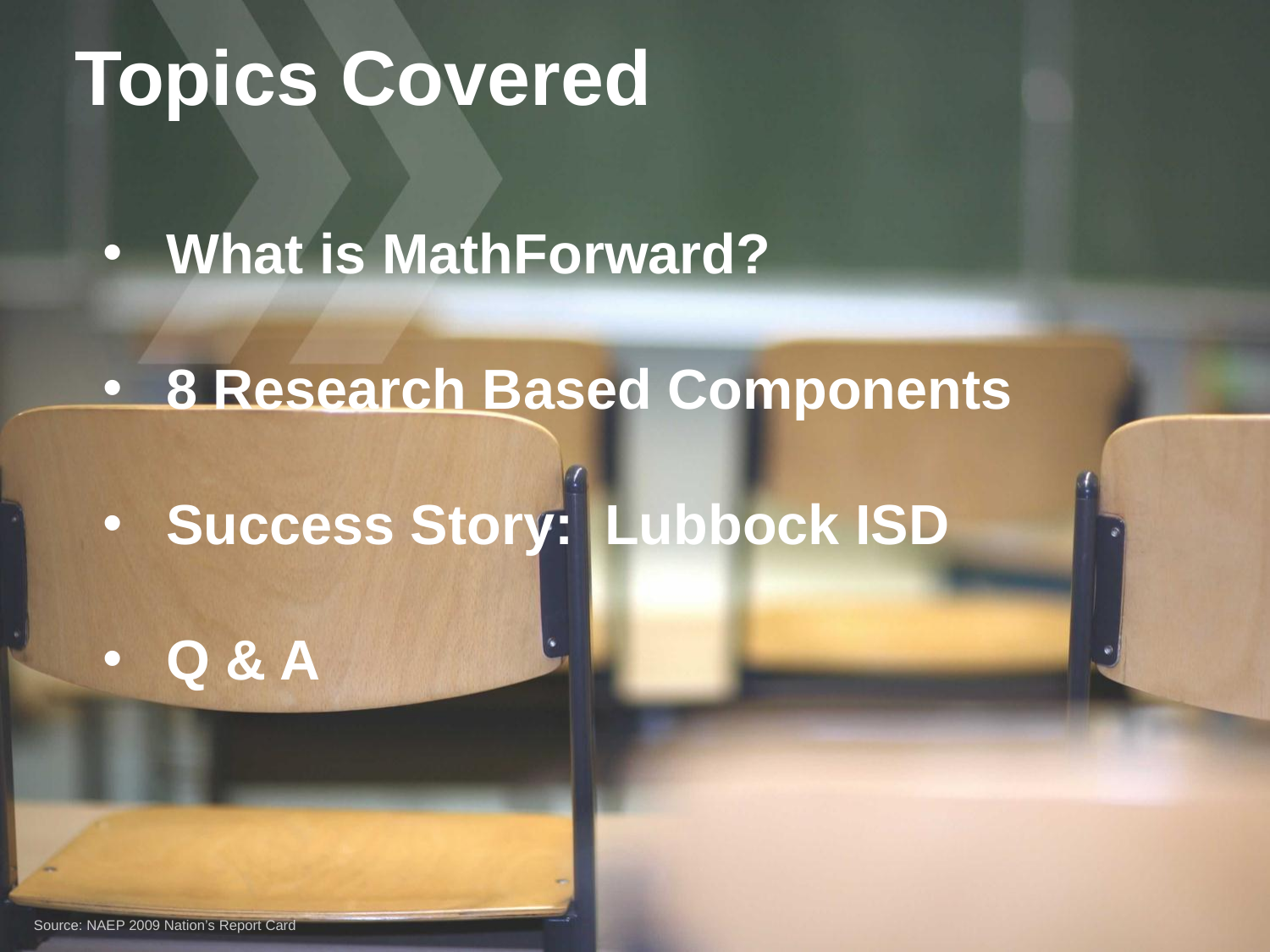

Topics Covered
What is MathForward?

8 Research Based Components

Success Story:  Lubbock ISD

Q & A
Source: NAEP 2009 Nation’s Report Card